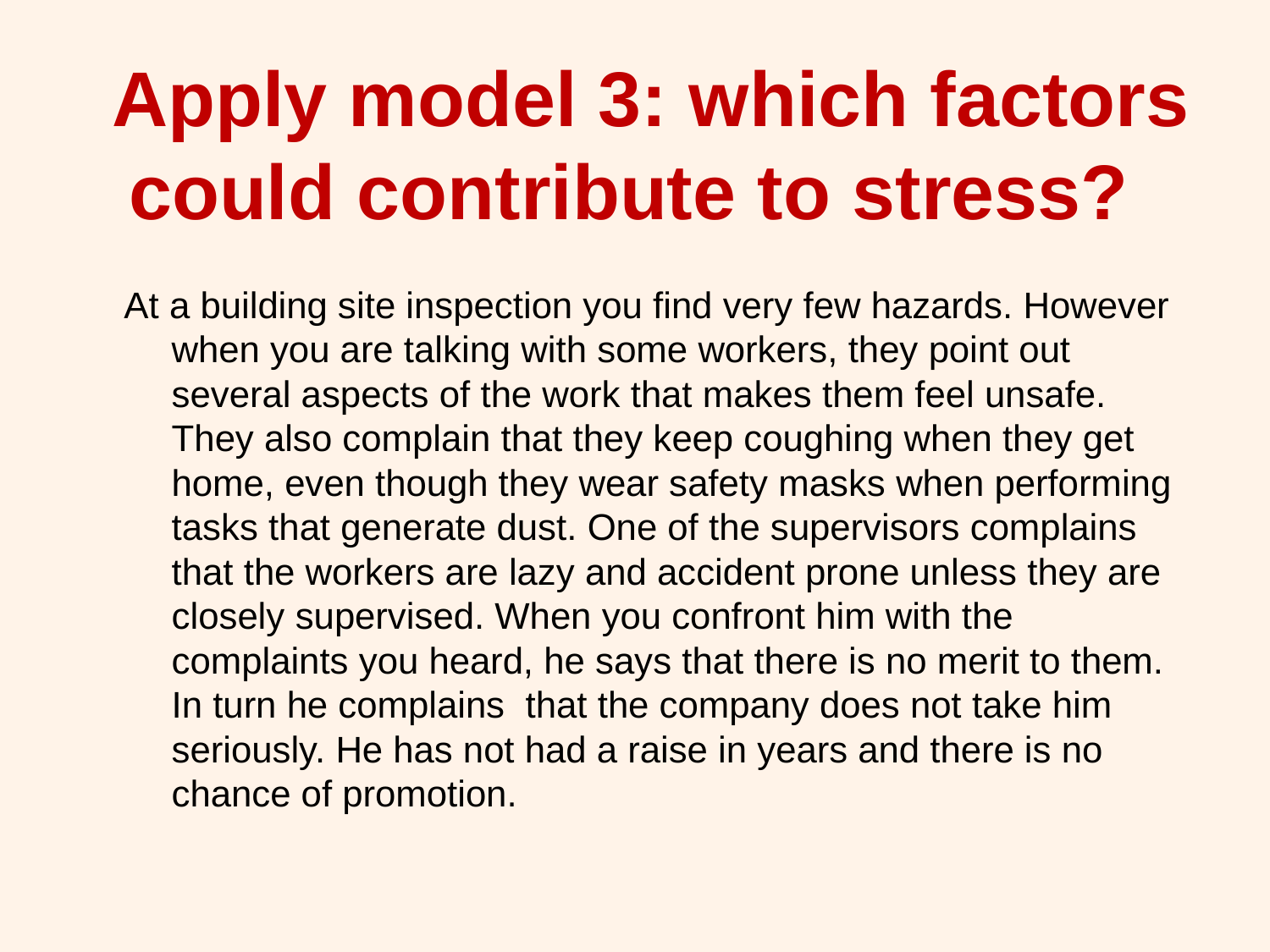

# Apply model 3: which factors could contribute to stress?
At a building site inspection you find very few hazards. However when you are talking with some workers, they point out several aspects of the work that makes them feel unsafe. They also complain that they keep coughing when they get home, even though they wear safety masks when performing tasks that generate dust. One of the supervisors complains that the workers are lazy and accident prone unless they are closely supervised. When you confront him with the complaints you heard, he says that there is no merit to them. In turn he complains  that the company does not take him seriously. He has not had a raise in years and there is no chance of promotion.